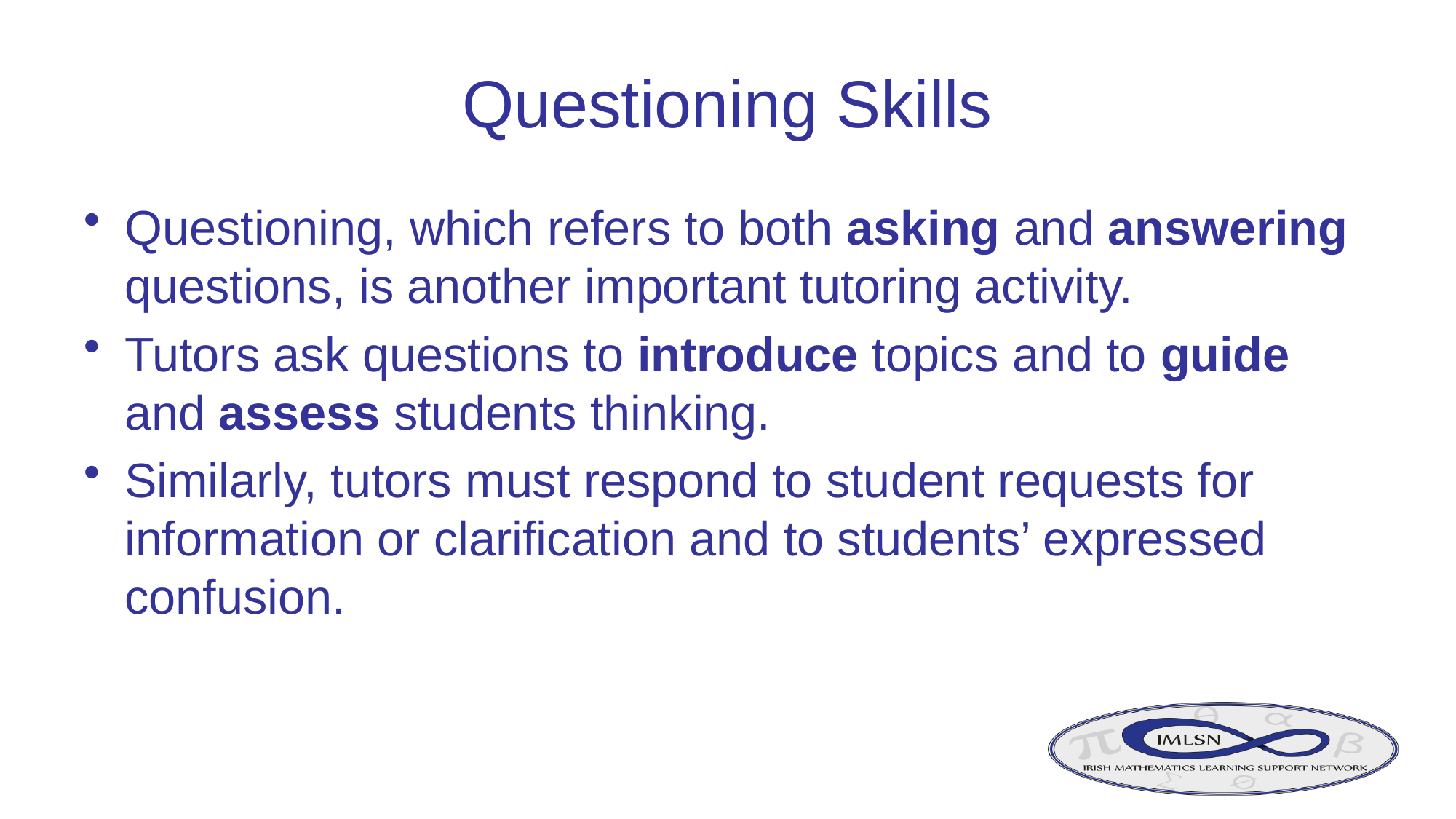

# Questioning Skills
Questioning, which refers to both asking and answering questions, is another important tutoring activity.
Tutors ask questions to introduce topics and to guide and assess students thinking.
Similarly, tutors must respond to student requests for information or clarification and to students’ expressed confusion.